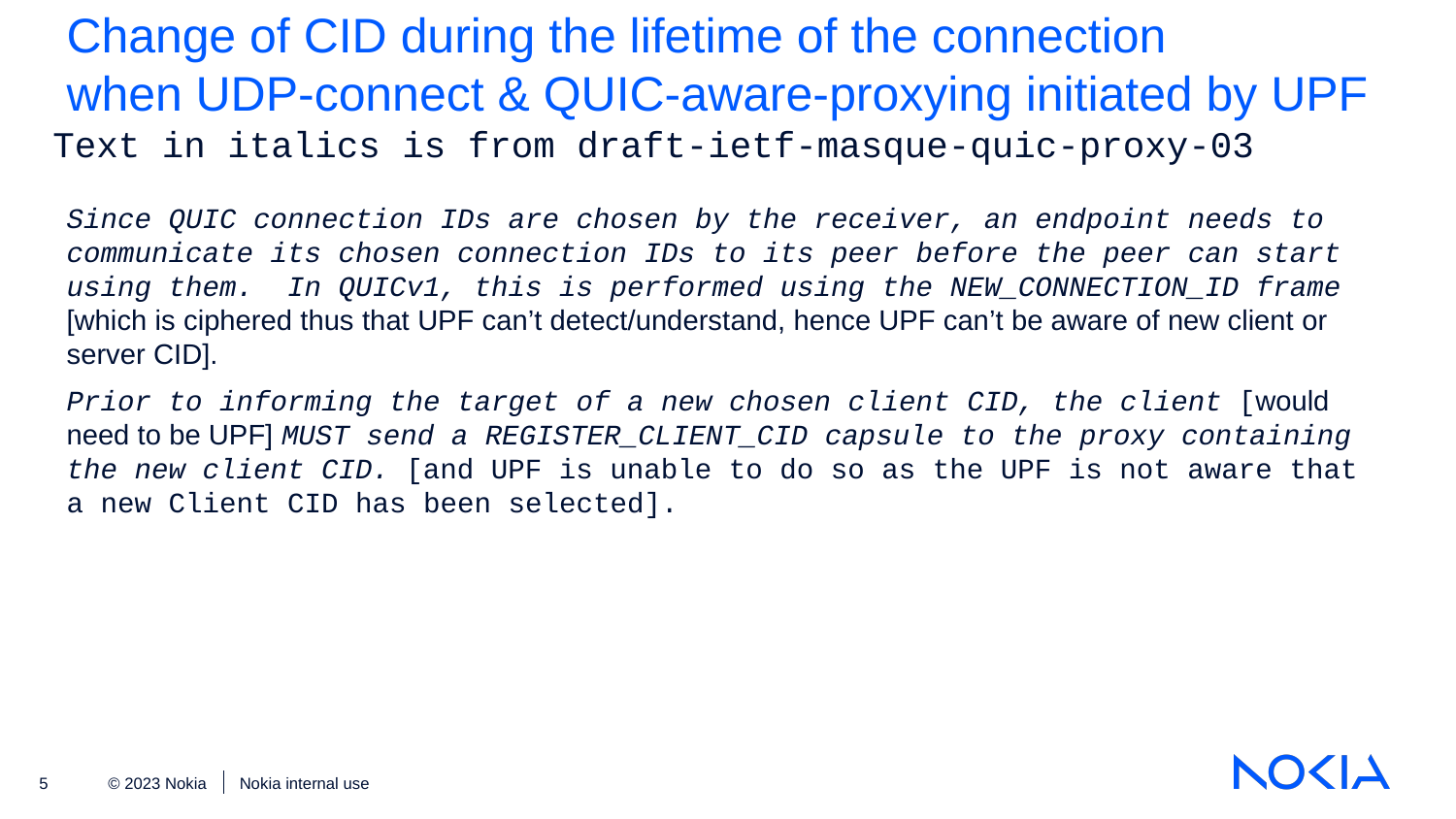

Change of CID during the lifetime of the connection
when UDP-connect & QUIC-aware-proxying initiated by UPF
Text in italics is from draft-ietf-masque-quic-proxy-03

Since QUIC connection IDs are chosen by the receiver, an endpoint needs to communicate its chosen connection IDs to its peer before the peer can start using them.  In QUICv1, this is performed using the NEW_CONNECTION_ID frame [which is ciphered thus that UPF can’t detect/understand, hence UPF can’t be aware of new client or server CID].
Prior to informing the target of a new chosen client CID, the client [would need to be UPF] MUST send a REGISTER_CLIENT_CID capsule to the proxy containing the new client CID. [and UPF is unable to do so as the UPF is not aware that a new Client CID has been selected].

Nokia internal use